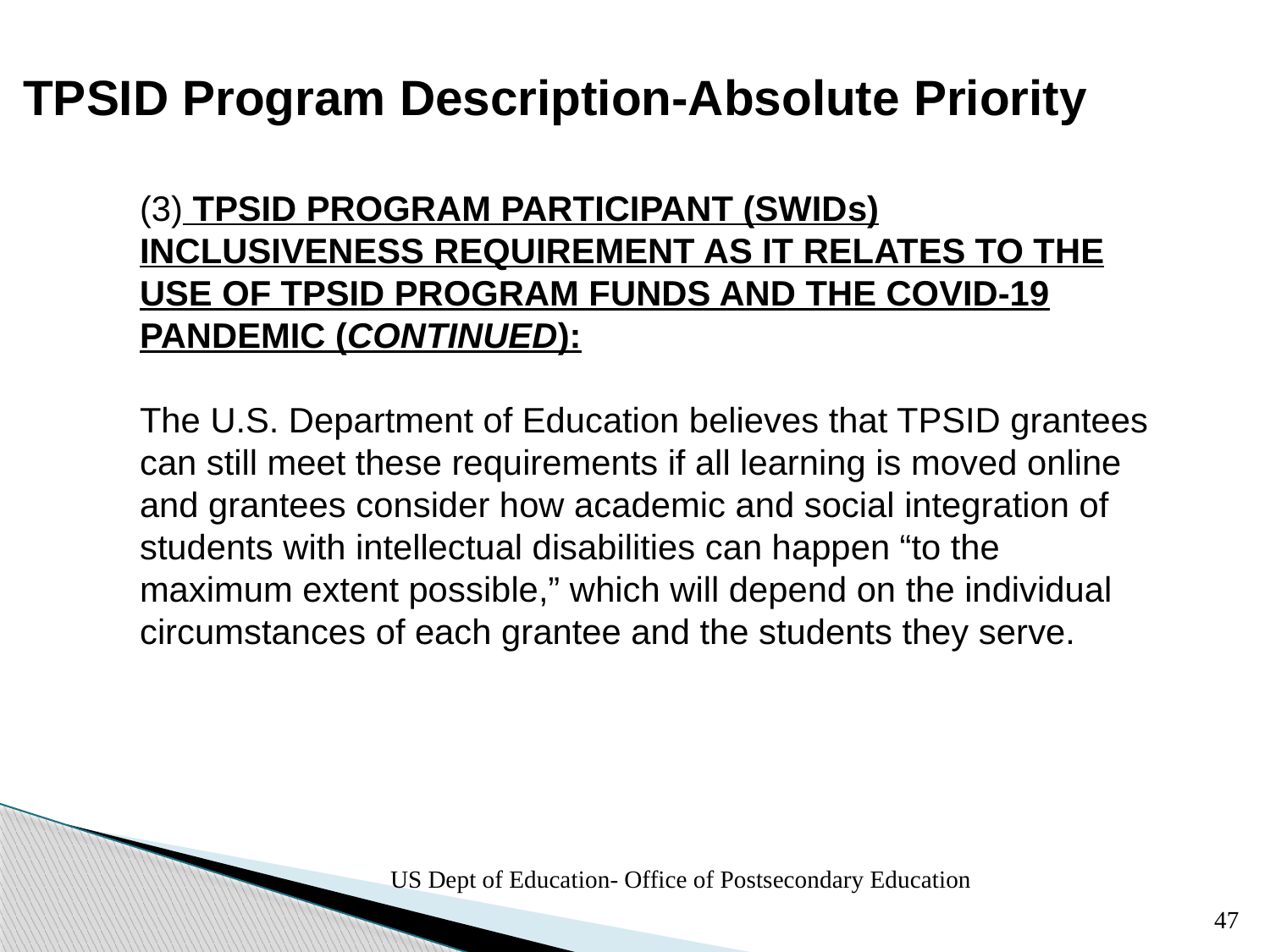

# TPSID Program Description-Absolute Priority

(3) TPSID PROGRAM PARTICIPANT (SWIDs) INCLUSIVeNESS REQUIREMENT AS IT RElAtES TO THE USE OF TPSID PROGRAM FUNDS AND The COVID-19 PANDEMIC (CONTINUED):

The U.S. Department of Education believes that TPSID grantees can still meet these requirements if all learning is moved online and grantees consider how academic and social integration of students with intellectual disabilities can happen “to the maximum extent possible,” which will depend on the individual circumstances of each grantee and the students they serve.

US Dept of Education- Office of Postsecondary Education
47